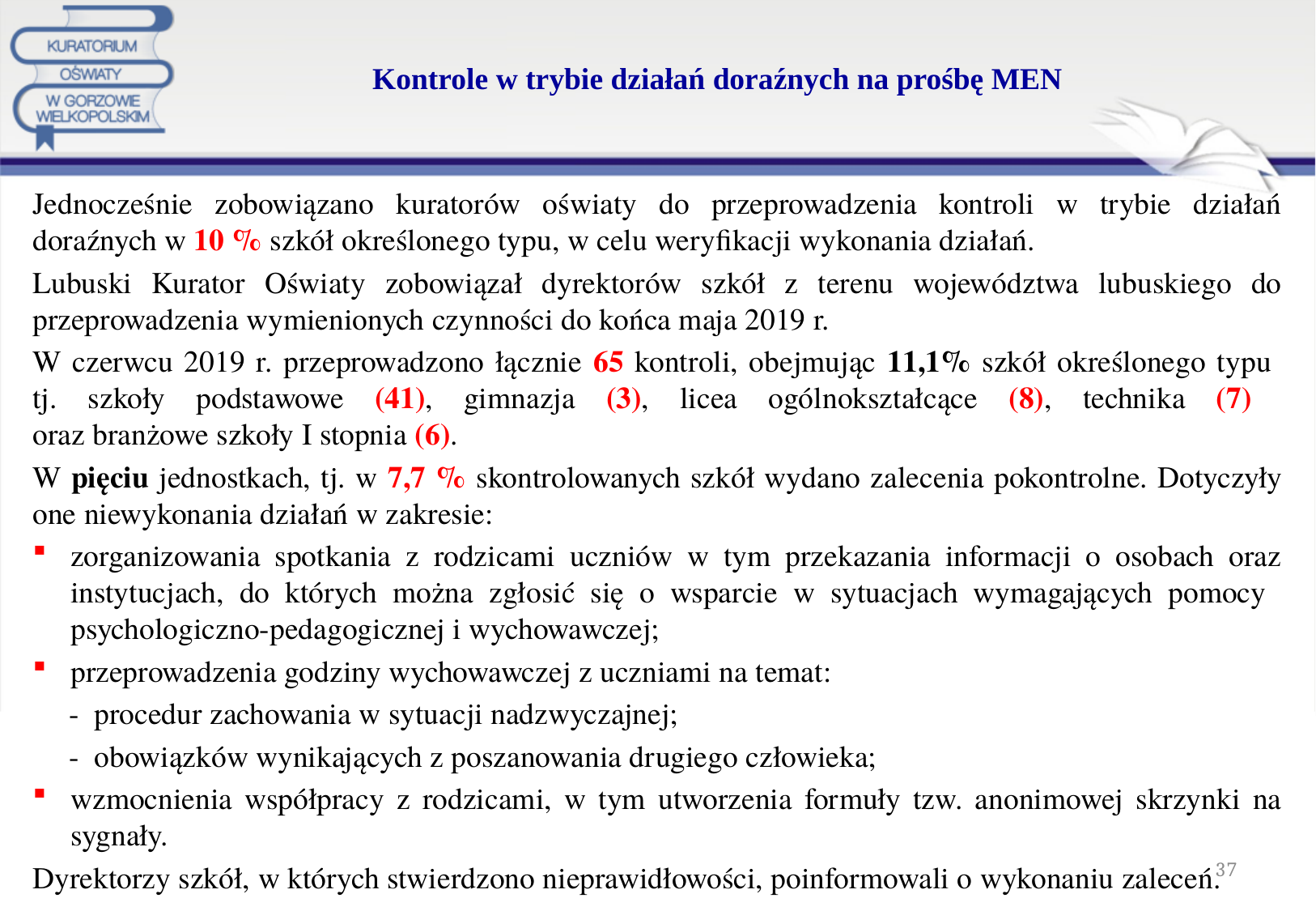

# Kontrole w trybie działań doraźnych na prośbę MEN
Jednocześnie zobowiązano kuratorów oświaty do przeprowadzenia kontroli w trybie działań doraźnych w 10 % szkół określonego typu, w celu weryfikacji wykonania działań.
Lubuski Kurator Oświaty zobowiązał dyrektorów szkół z terenu województwa lubuskiego do przeprowadzenia wymienionych czynności do końca maja 2019 r.
W czerwcu 2019 r. przeprowadzono łącznie 65 kontroli, obejmując 11,1% szkół określonego typu
tj. szkoły podstawowe (41), gimnazja (3), licea ogólnokształcące (8), technika (7)
oraz branżowe szkoły I stopnia (6).
W pięciu jednostkach, tj. w 7,7 % skontrolowanych szkół wydano zalecenia pokontrolne. Dotyczyły one niewykonania działań w zakresie:
zorganizowania spotkania z rodzicami uczniów w tym przekazania informacji o osobach oraz instytucjach, do których można zgłosić się o wsparcie w sytuacjach wymagających pomocy  psychologiczno-pedagogicznej i wychowawczej;
przeprowadzenia godziny wychowawczej z uczniami na temat:
-  procedur zachowania w sytuacji nadzwyczajnej;
-  obowiązków wynikających z poszanowania drugiego człowieka;
wzmocnienia współpracy z rodzicami, w tym utworzenia formuły tzw. anonimowej skrzynki na sygnały.
Dyrektorzy szkół, w których stwierdzono nieprawidłowości, poinformowali o wykonaniu zaleceń.

37